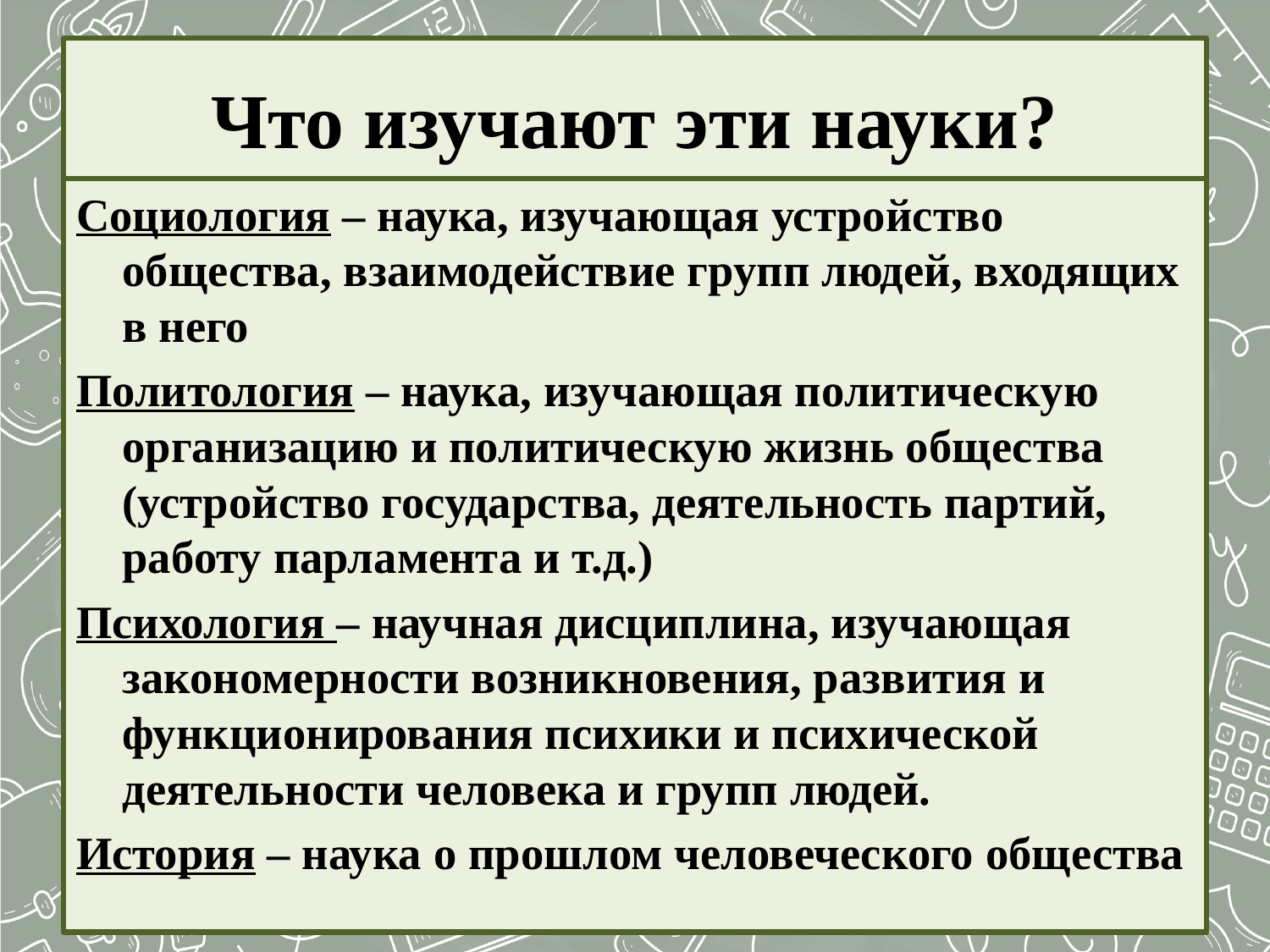

# Что изучают эти науки?
Социология – наука, изучающая устройство общества, взаимодействие групп людей, входящих в него
Политология – наука, изучающая политическую организацию и политическую жизнь общества (устройство государства, деятельность партий, работу парламента и т.д.)
Психология – научная дисциплина, изучающая закономерности возникновения, развития и функционирования психики и психической деятельности человека и групп людей.
История – наука о прошлом человеческого общества